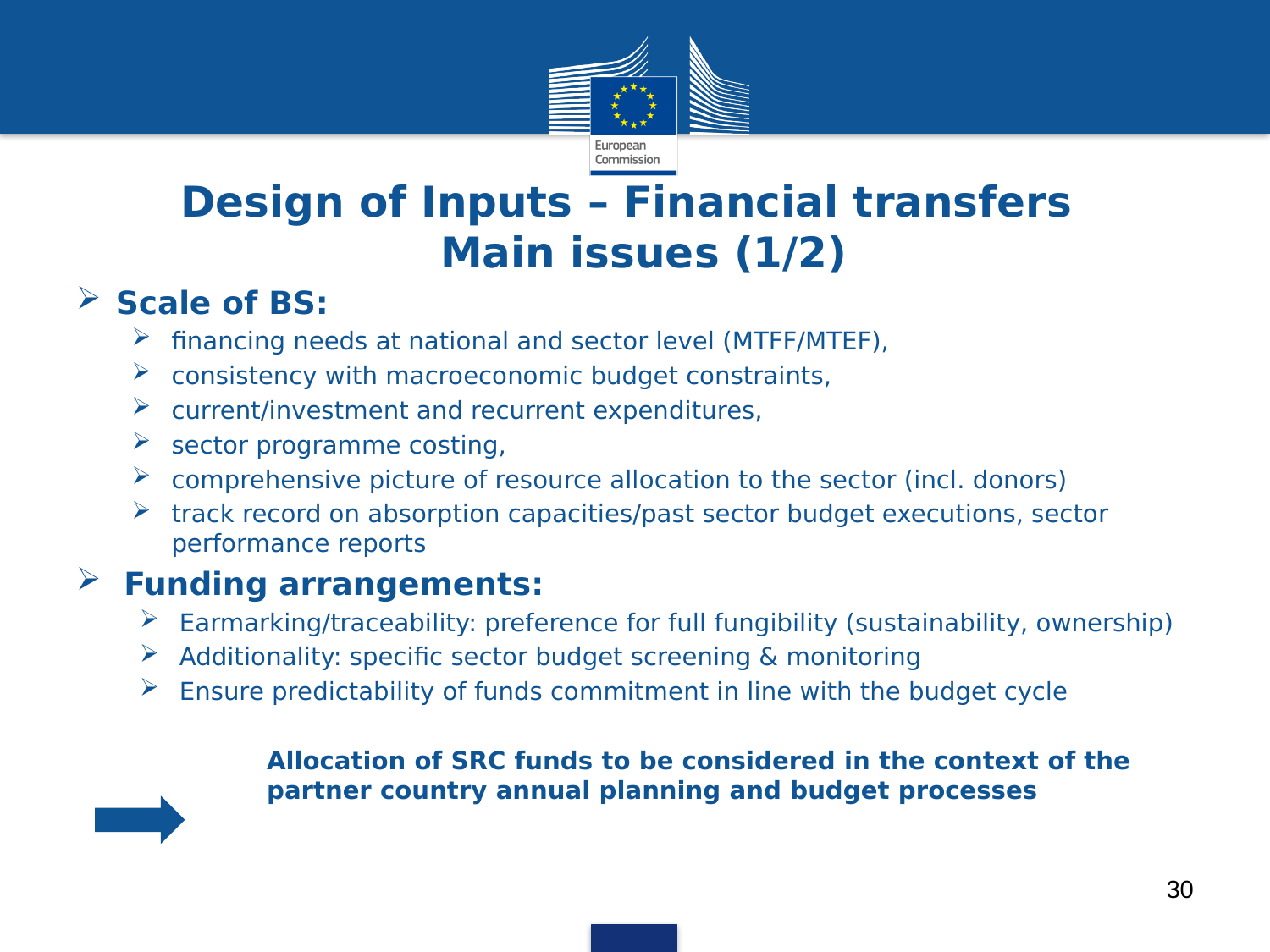

# Design of Inputs – Financial transfers Main issues (1/2)
Scale of BS:
financing needs at national and sector level (MTFF/MTEF),
consistency with macroeconomic budget constraints,
current/investment and recurrent expenditures,
sector programme costing,
comprehensive picture of resource allocation to the sector (incl. donors)
track record on absorption capacities/past sector budget executions, sector performance reports
Funding arrangements:
Earmarking/traceability: preference for full fungibility (sustainability, ownership)
Additionality: specific sector budget screening & monitoring
Ensure predictability of funds commitment in line with the budget cycle

	Allocation of SRC funds to be considered in the context of the		partner country annual planning and budget processes

30